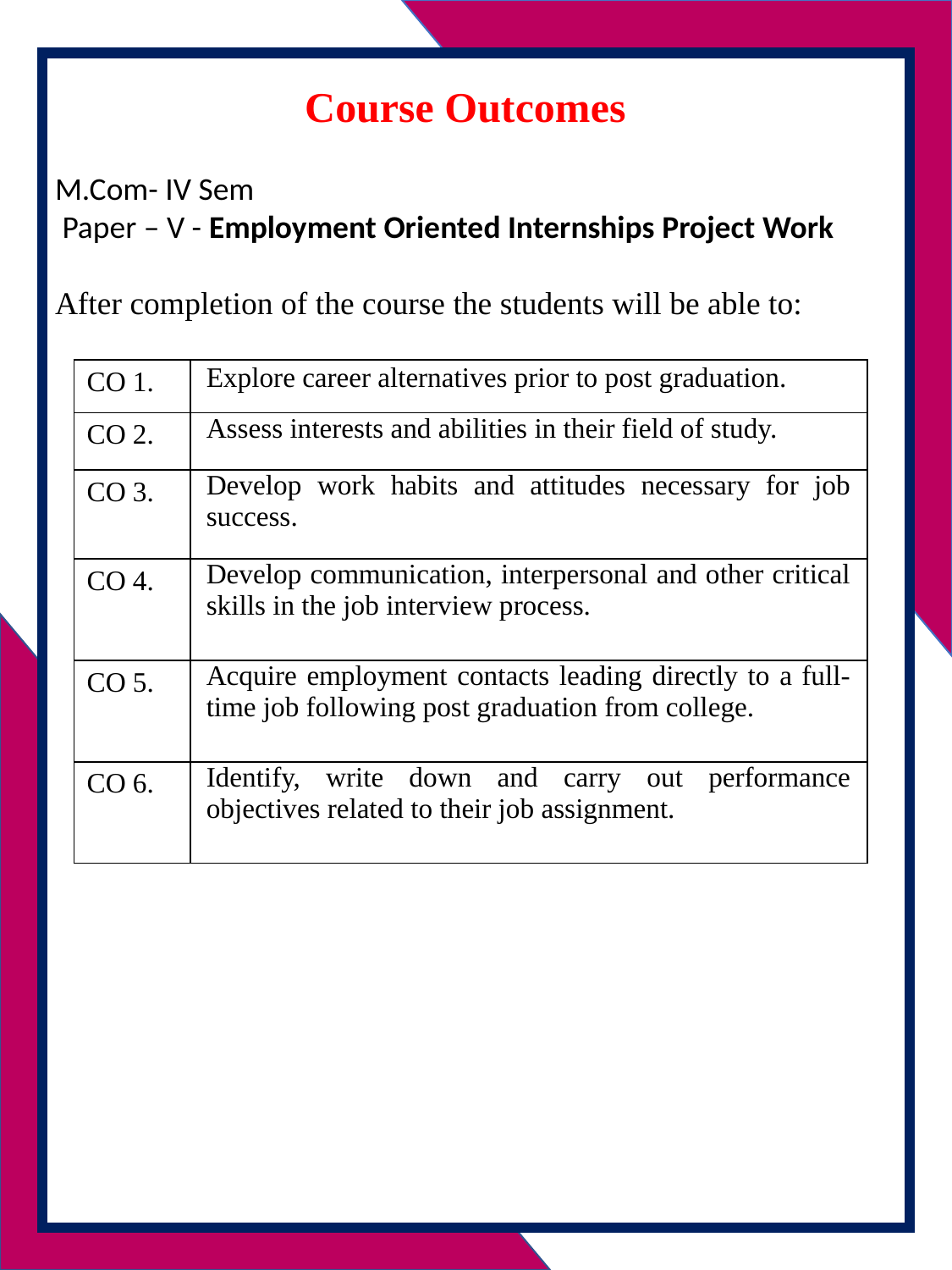

Course Outcomes

M.Com- IV Sem
 Paper – V - Employment Oriented Internships Project Work

After completion of the course the students will be able to:

| CO 1. | Explore career alternatives prior to post graduation. |
| --- | --- |
| CO 2. | Assess interests and abilities in their field of study. |
| CO 3. | Develop work habits and attitudes necessary for job success. |
| CO 4. | Develop communication, interpersonal and other critical skills in the job interview process. |
| CO 5. | Acquire employment contacts leading directly to a full-time job following post graduation from college. |
| CO 6. | Identify, write down and carry out performance objectives related to their job assignment. |